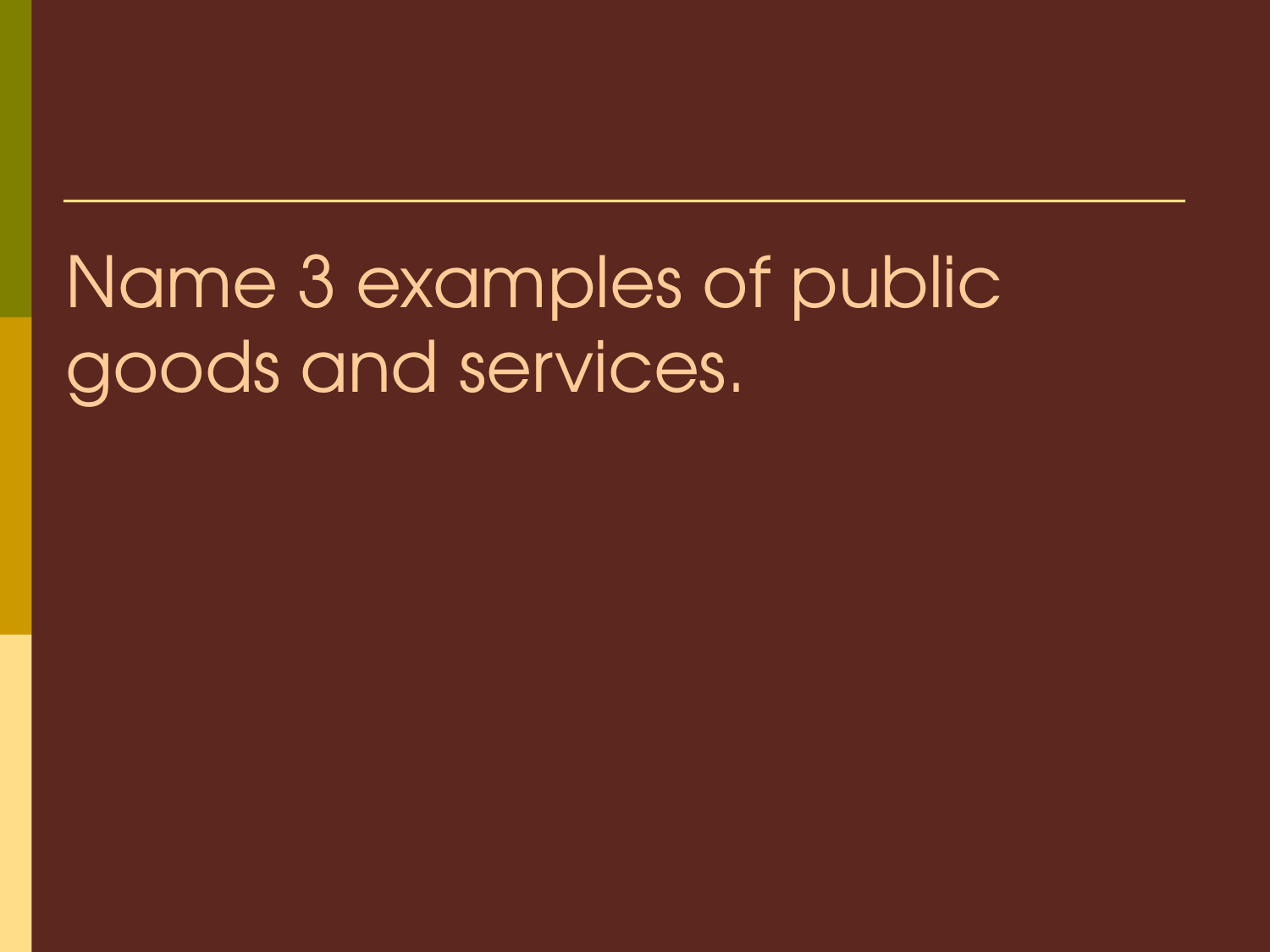

# Name 3 examples of public goods and services.